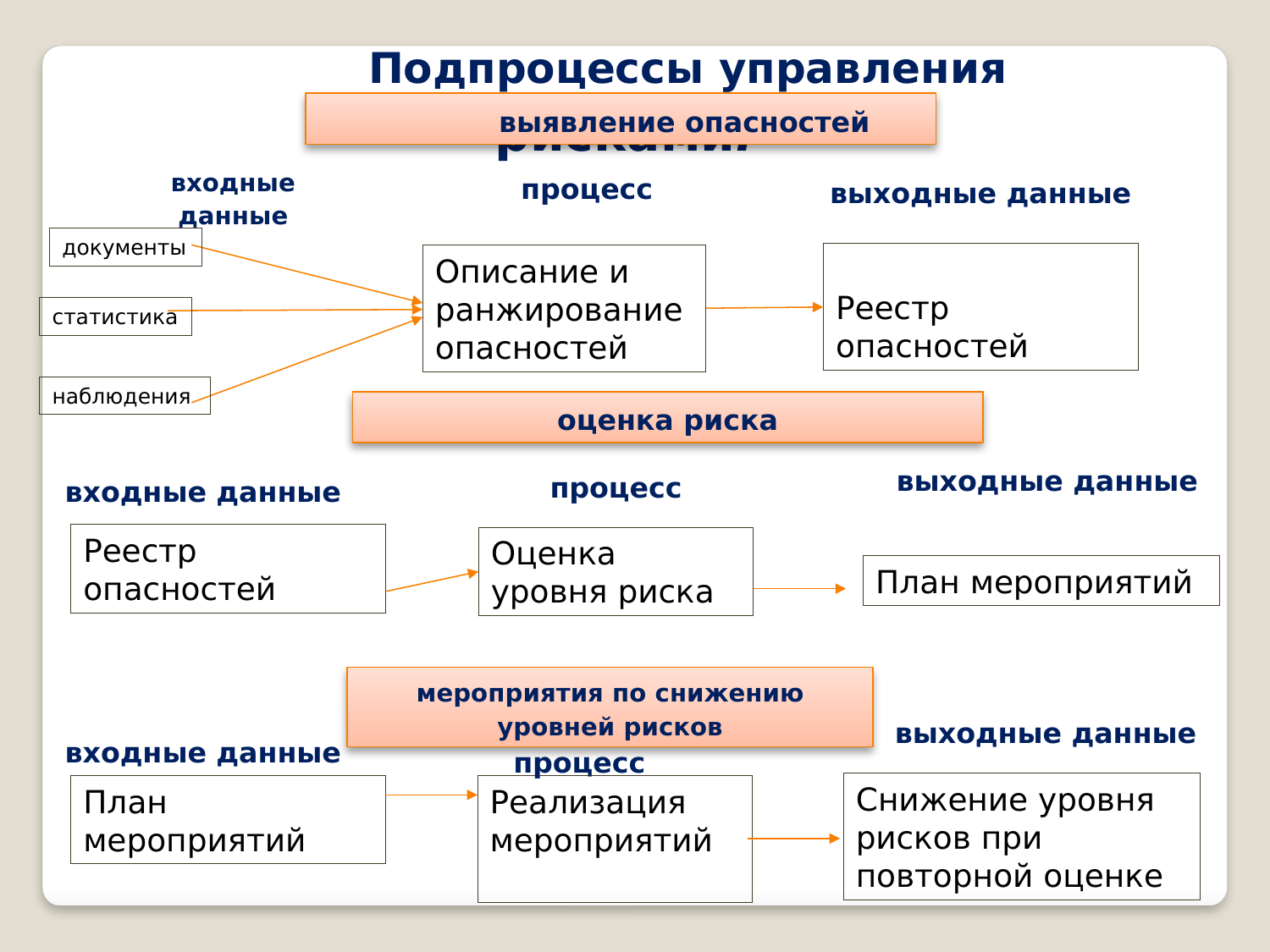

Подпроцессы управления рисками.
	выявление опасностей
входные данные
	процесс
выходные данные
документы

Реестр опасностей
Описание и ранжирование опасностей
статистика
наблюдения
оценка риска
выходные данные
	процесс
входные данные
Реестр опасностей
Оценка уровня риска
План мероприятий
мероприятия по снижению уровней рисков
выходные данные
входные данные
процесс
Снижение уровня рисков при повторной оценке
План мероприятий
Реализация мероприятий